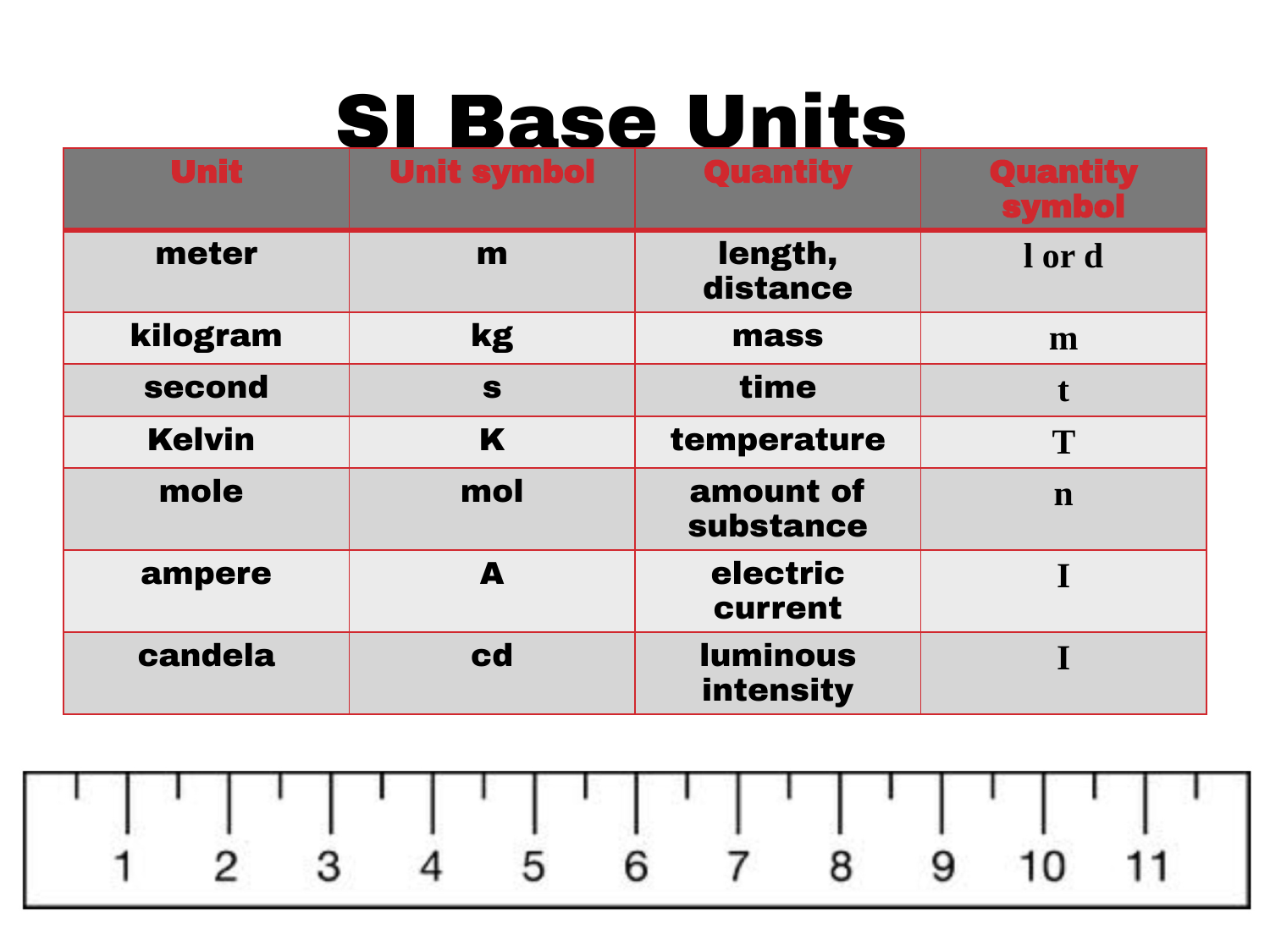

# SI Base Units
| Unit | Unit symbol | Quantity | Quantity symbol |
| --- | --- | --- | --- |
| meter | m | length, distance | l or d |
| kilogram | kg | mass | m |
| second | s | time | t |
| Kelvin | K | temperature | T |
| mole | mol | amount of substance | n |
| ampere | A | electric current | I |
| candela | cd | luminous intensity | I |